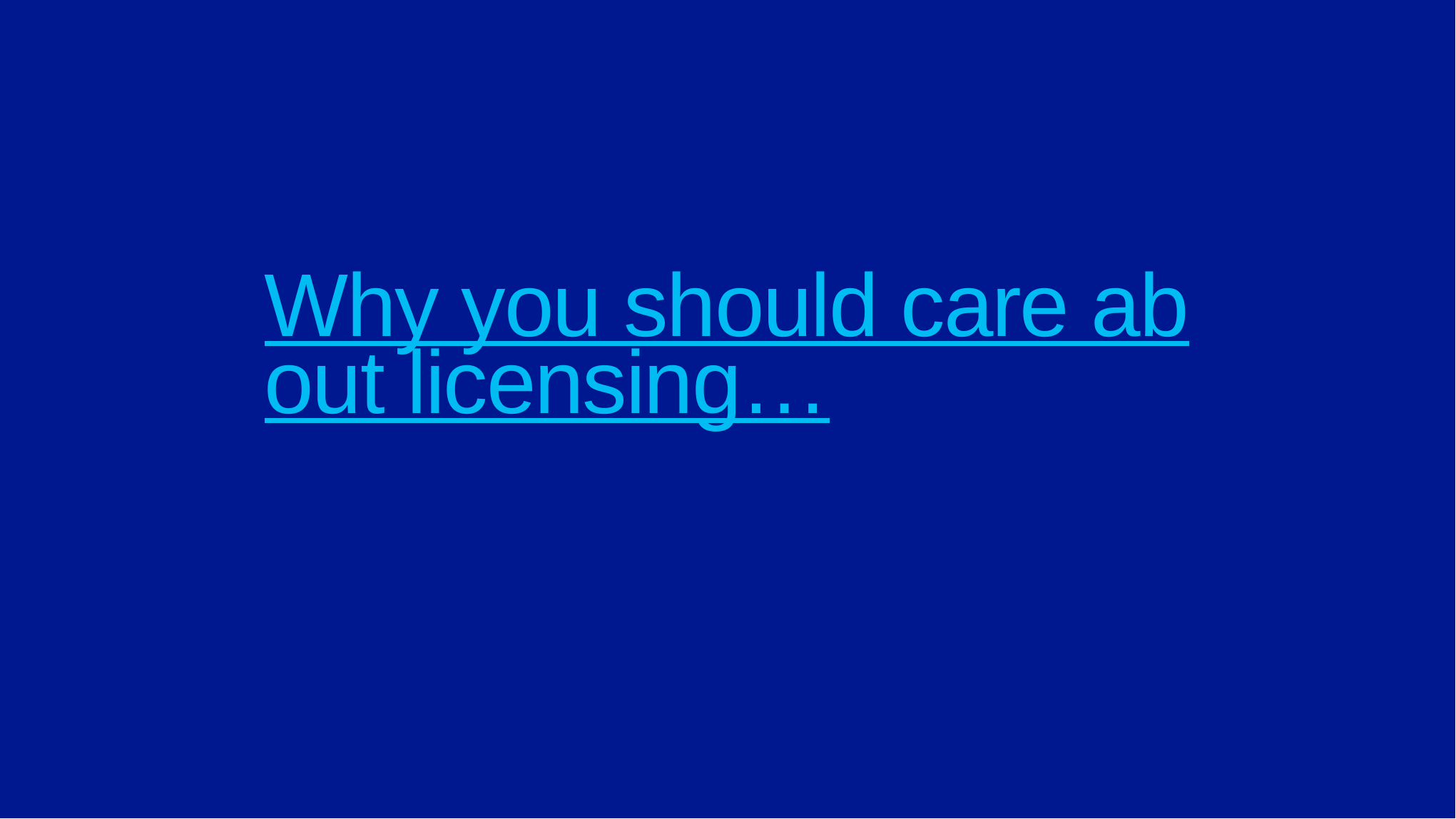

# Why you should care about licensing…